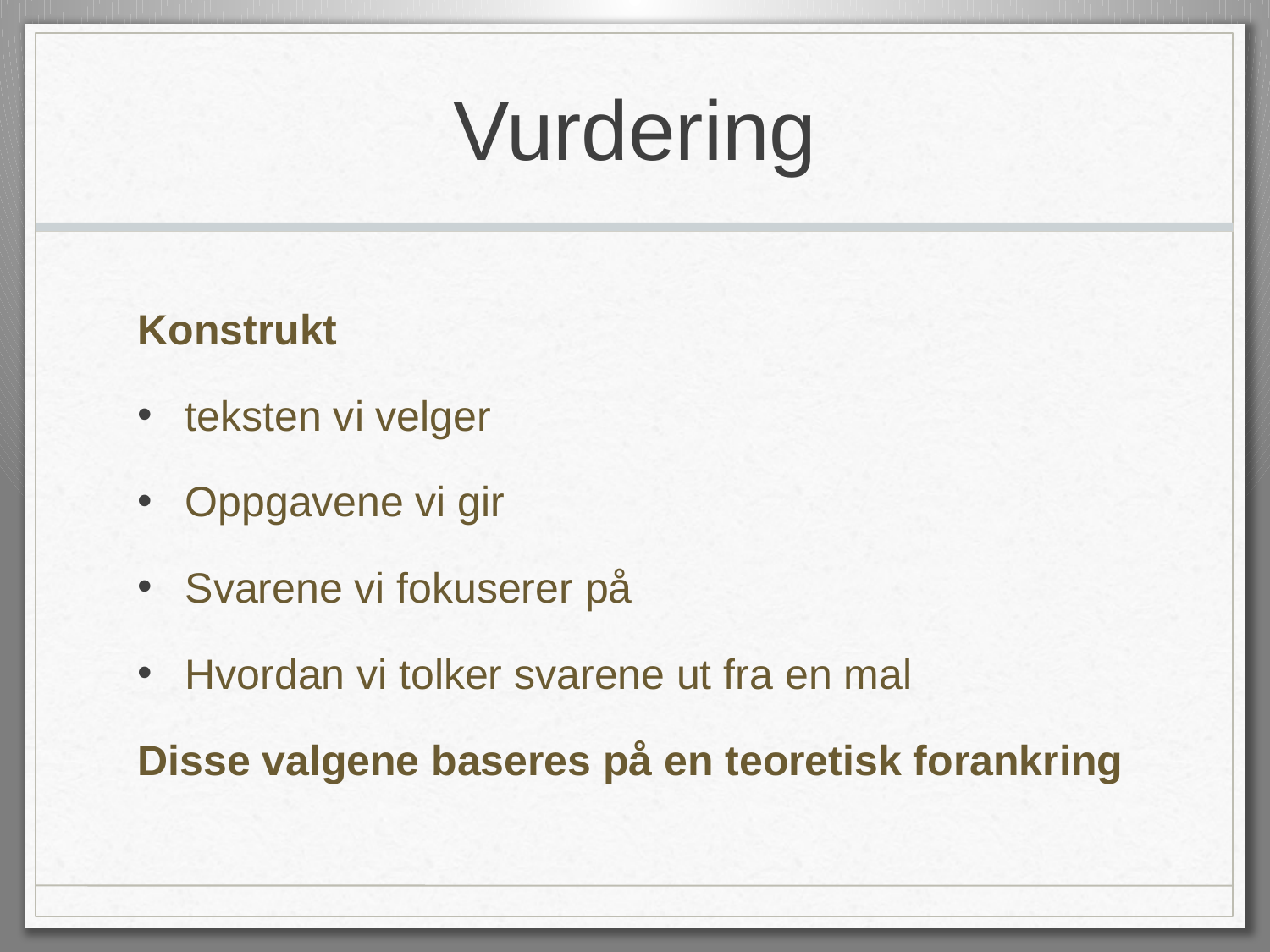

# Vurdering
Konstrukt
teksten vi velger
Oppgavene vi gir
Svarene vi fokuserer på
Hvordan vi tolker svarene ut fra en mal
Disse valgene baseres på en teoretisk forankring